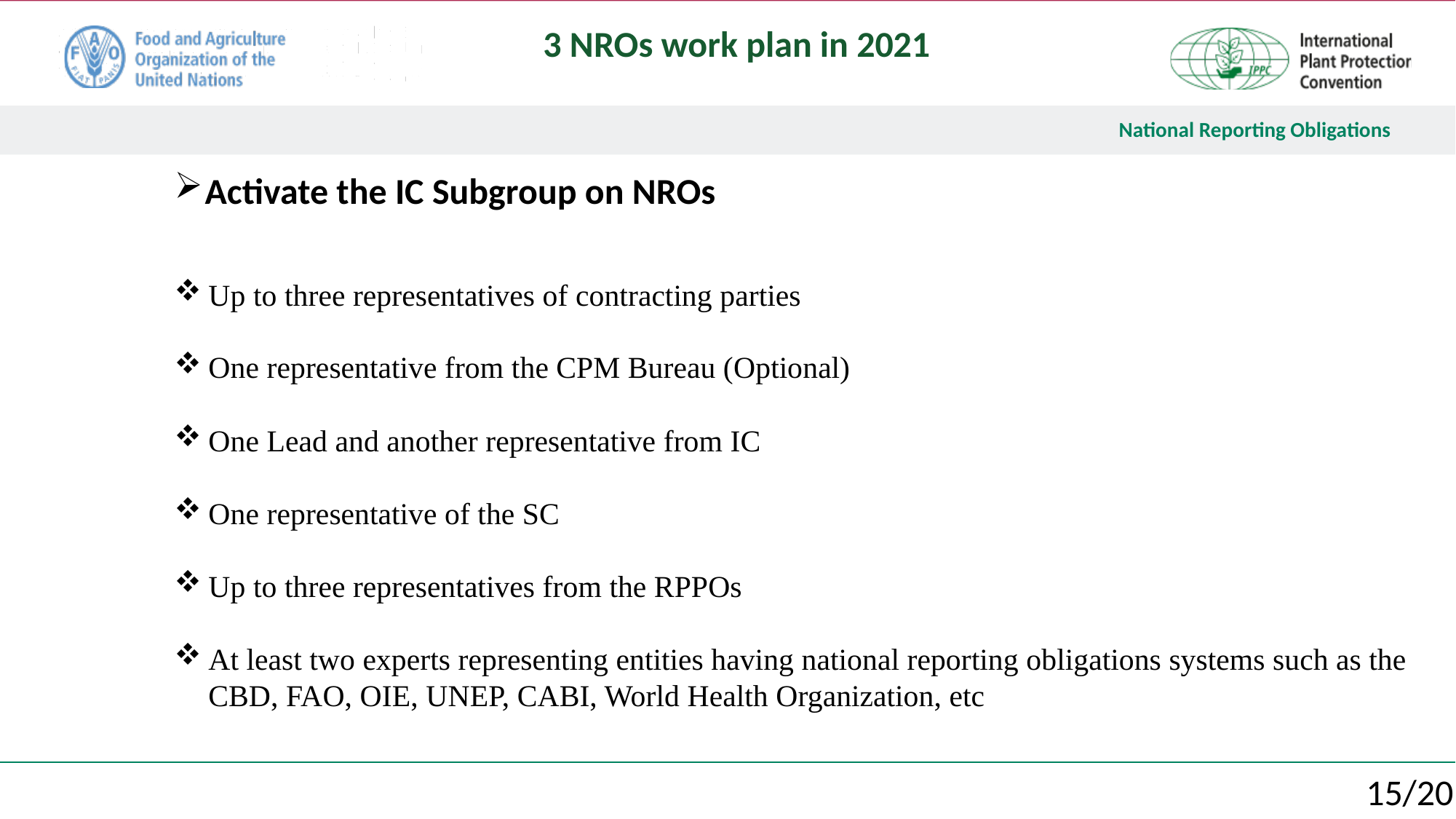

3 NROs work plan in 2021

Activate the IC Subgroup on NROs

Up to three representatives of contracting parties

One representative from the CPM Bureau (Optional)

One Lead and another representative from IC

One representative of the SC

Up to three representatives from the RPPOs

At least two experts representing entities having national reporting obligations systems such as the CBD, FAO, OIE, UNEP, CABI, World Health Organization, etc
15/20